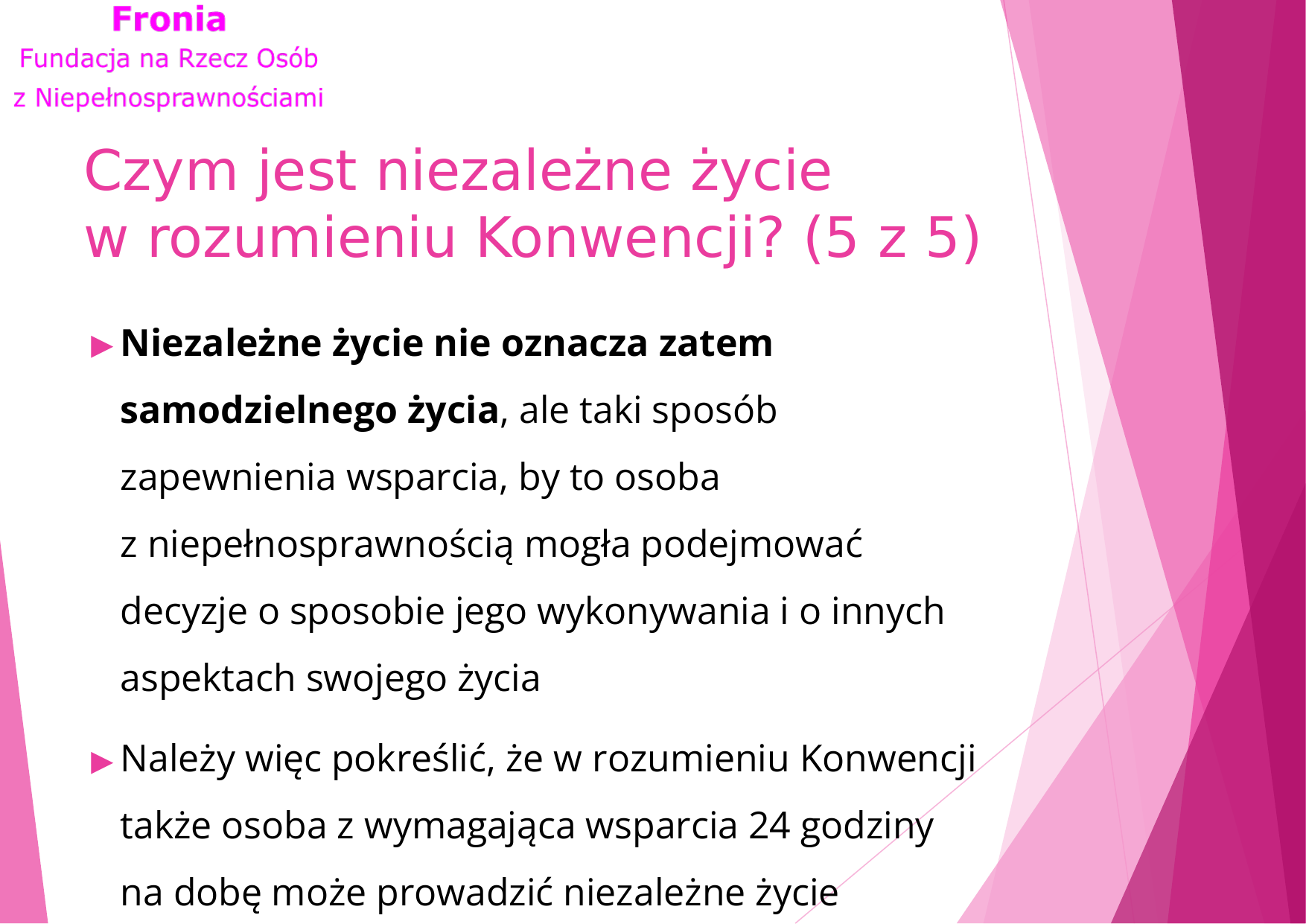

# Czym jest niezależne życie w rozumieniu Konwencji? (5 z 5)
Niezależne życie nie oznacza zatem samodzielnego życia, ale taki sposób zapewnienia wsparcia, by to osoba
z niepełnosprawnością mogła podejmować decyzje o sposobie jego wykonywania i o innych aspektach swojego życia
Należy więc pokreślić, że w rozumieniu Konwencji także osoba z wymagająca wsparcia 24 godziny na dobę może prowadzić niezależne życie